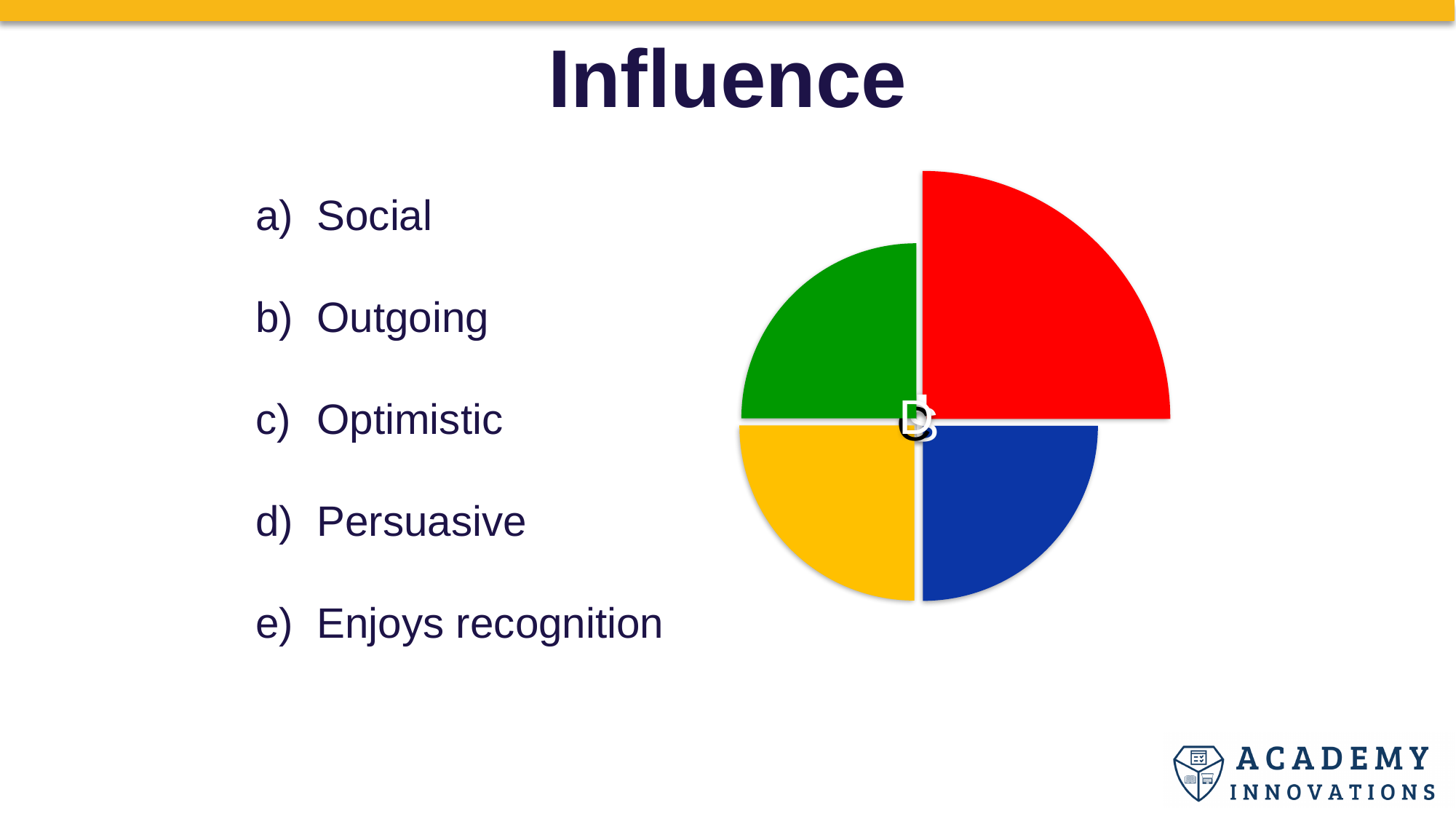

Influence
Social
Outgoing
Optimistic
Persuasive
Enjoys recognition
I
S
C
D